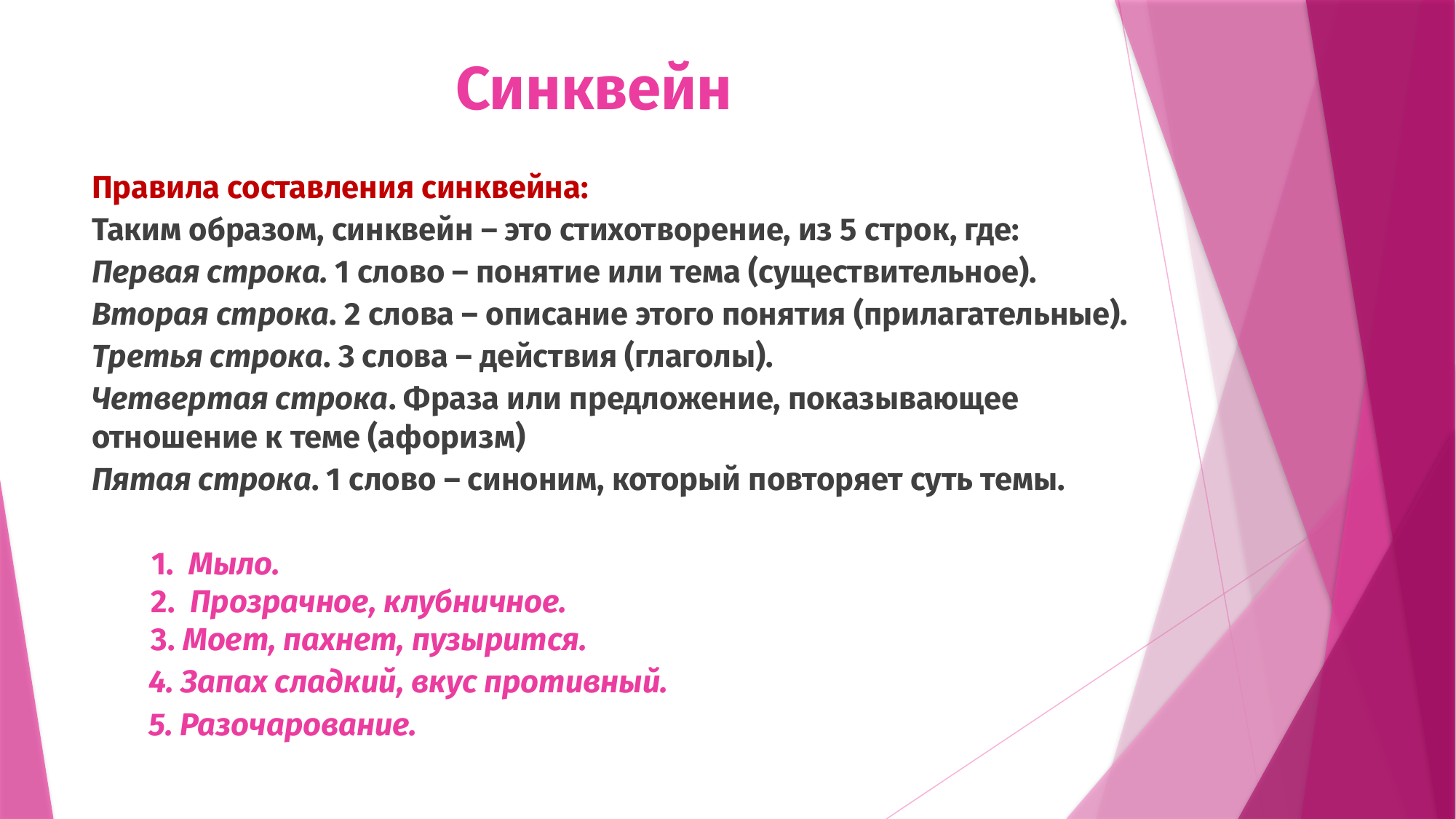

# Синквейн

Правила составления синквейна:
Таким образом, синквейн – это стихотворение, из 5 строк, где:
Первая строка. 1 слово – понятие или тема (существительное).
Вторая строка. 2 слова – описание этого понятия (прилагательные).
Третья строка. 3 слова – действия (глаголы).
Четвертая строка. Фраза или предложение, показывающее отношение к теме (афоризм)
Пятая строка. 1 слово – синоним, который повторяет суть темы.

        1.  Мыло.
        2.  Прозрачное, клубничное.
        3. Моет, пахнет, пузырится.
        4. Запах сладкий, вкус противный.
        5. Разочарование.